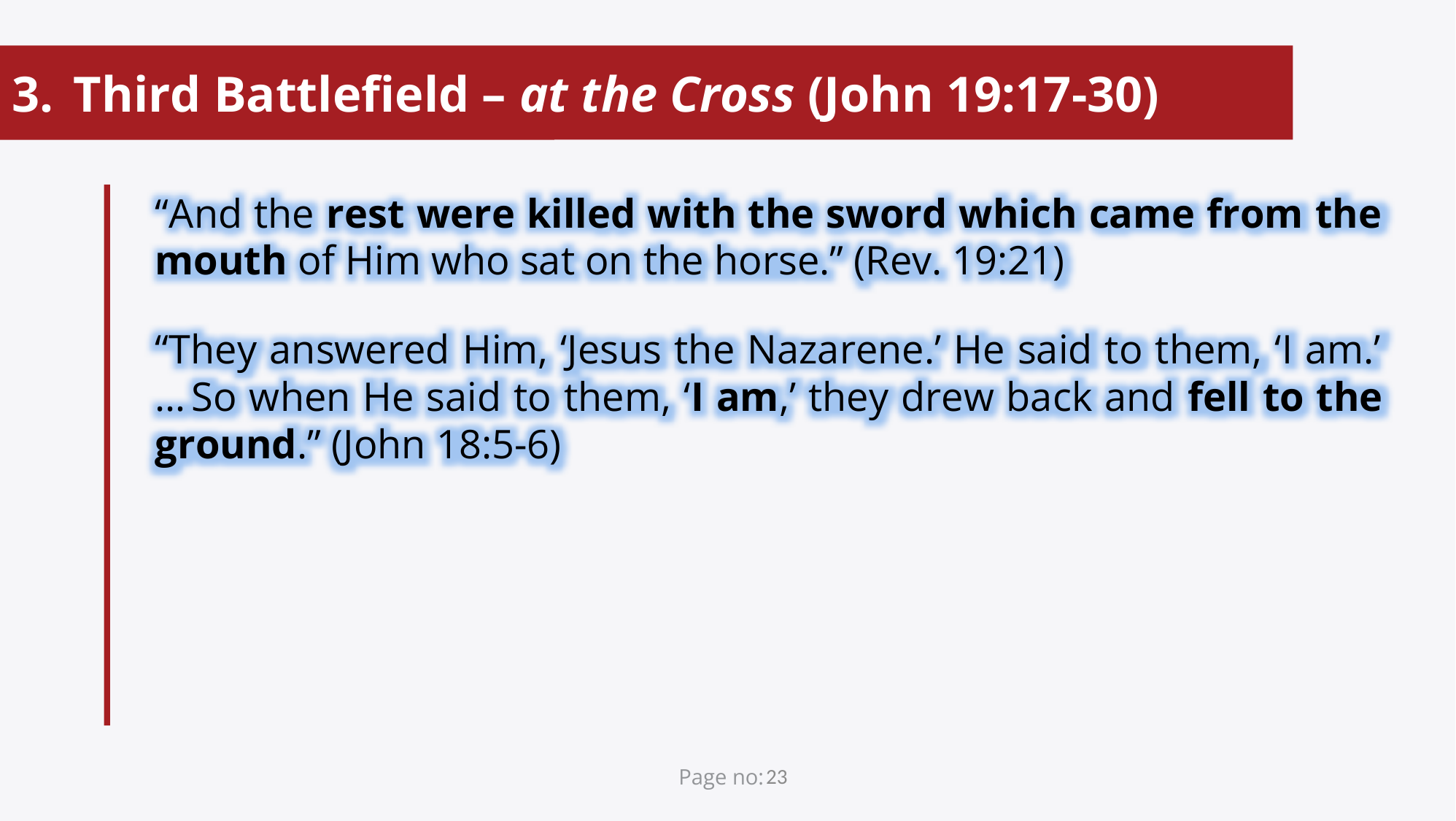

Third Battlefield – at the Cross (John 19:17-30)
“And the rest were killed with the sword which came from the mouth of Him who sat on the horse.” (Rev. 19:21)
“They answered Him, ‘Jesus the Nazarene.’ He said to them, ‘I am.’ … So when He said to them, ‘I am,’ they drew back and fell to the ground.” (John 18:5-6)